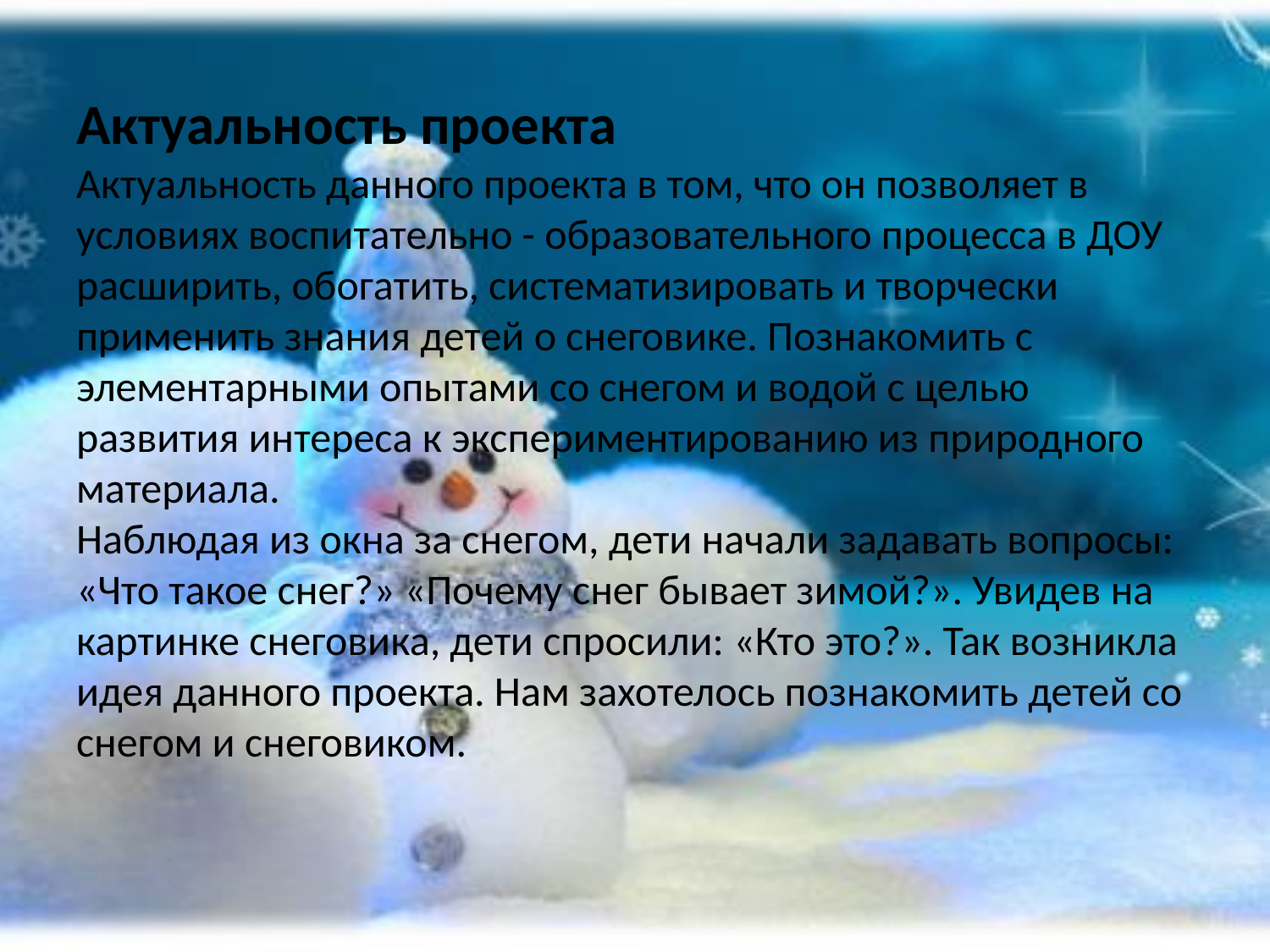

# Актуальность проекта Актуальность данного проекта в том, что он позволяет в условиях воспитательно - образовательного процесса в ДОУ расширить, обогатить, систематизировать и творчески применить знания детей о снеговике. Познакомить с элементарными опытами со снегом и водой с целью развития интереса к экспериментированию из природного материала. Наблюдая из окна за снегом, дети начали задавать вопросы: «Что такое снег?» «Почему снег бывает зимой?». Увидев на картинке снеговика, дети спросили: «Кто это?». Так возникла идея данного проекта. Нам захотелось познакомить детей со снегом и снеговиком.